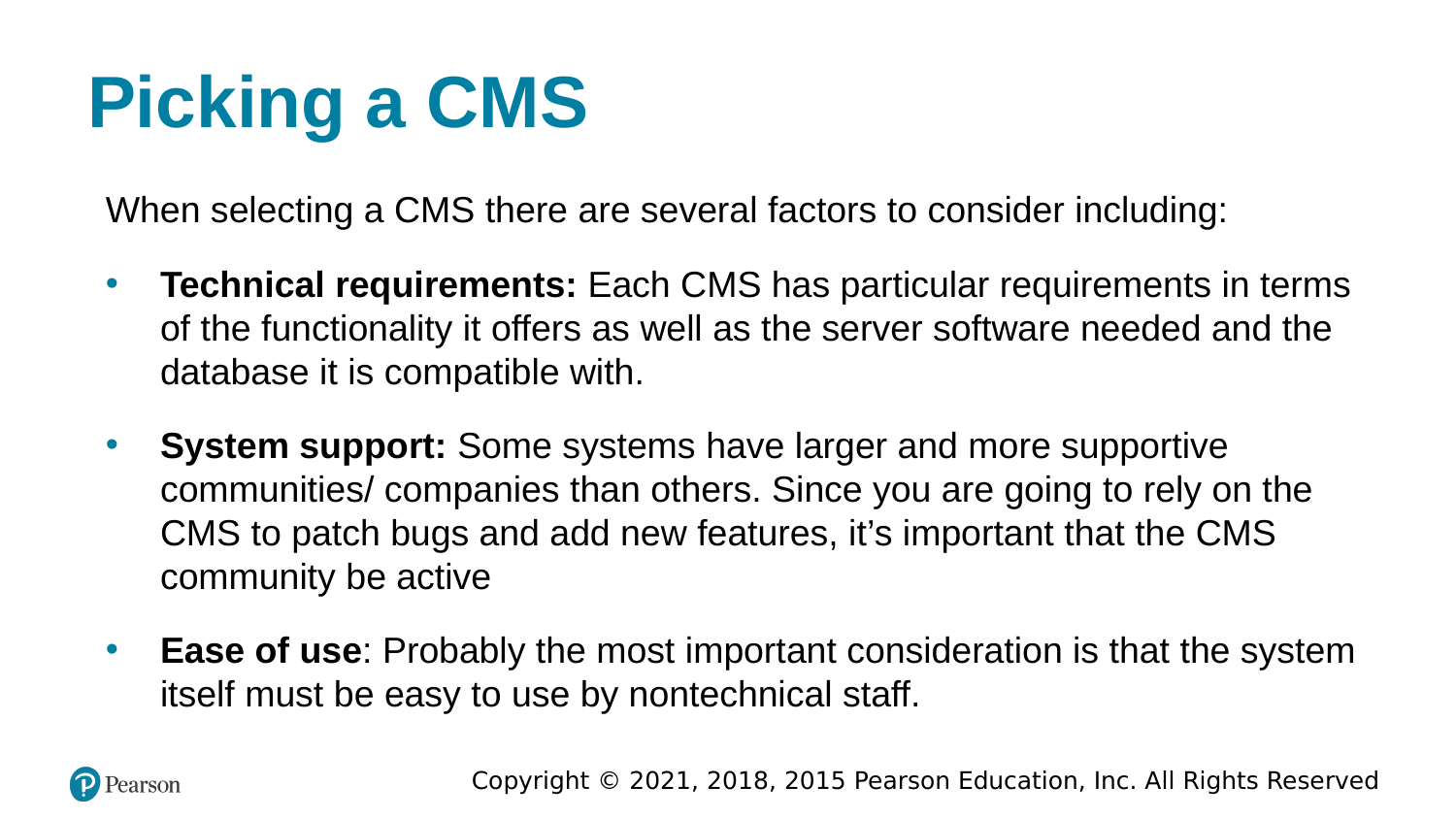

# Picking a CMS
When selecting a CMS there are several factors to consider including:
Technical requirements: Each CMS has particular requirements in terms of the functionality it offers as well as the server software needed and the database it is compatible with.
System support: Some systems have larger and more supportive communities/ companies than others. Since you are going to rely on the CMS to patch bugs and add new features, it’s important that the CMS community be active
Ease of use: Probably the most important consideration is that the system itself must be easy to use by nontechnical staff.